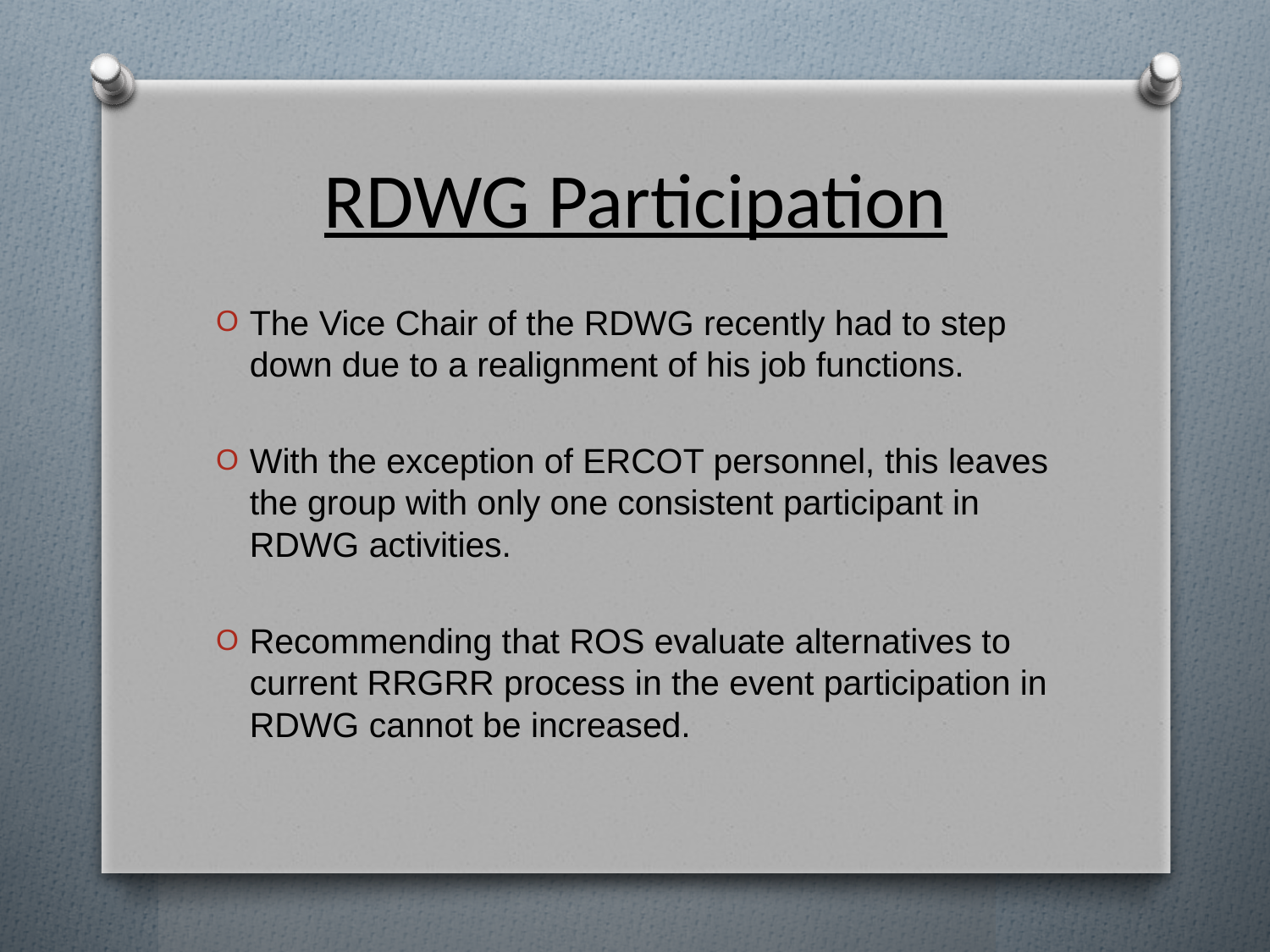

# RDWG Participation
The Vice Chair of the RDWG recently had to step down due to a realignment of his job functions.

With the exception of ERCOT personnel, this leaves the group with only one consistent participant in RDWG activities.

Recommending that ROS evaluate alternatives to current RRGRR process in the event participation in RDWG cannot be increased.